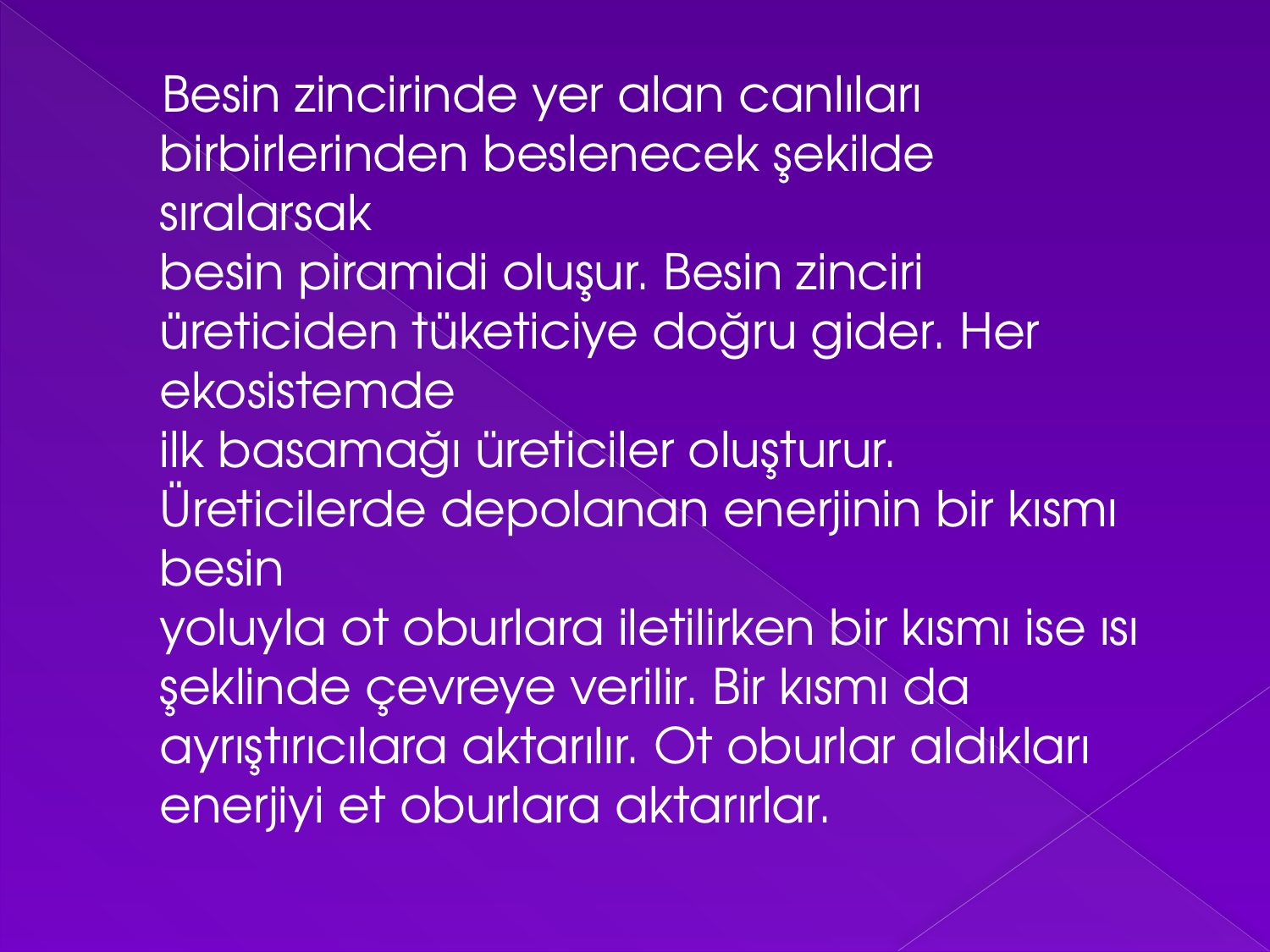

Besin zincirinde yer alan canlıları birbirlerinden beslenecek şekilde sıralarsak
besin piramidi oluşur. Besin zinciri üreticiden tüketiciye doğru gider. Her ekosistemde
ilk basamağı üreticiler oluşturur. Üreticilerde depolanan enerjinin bir kısmı besin
yoluyla ot oburlara iletilirken bir kısmı ise ısı şeklinde çevreye verilir. Bir kısmı da
ayrıştırıcılara aktarılır. Ot oburlar aldıkları enerjiyi et oburlara aktarırlar.